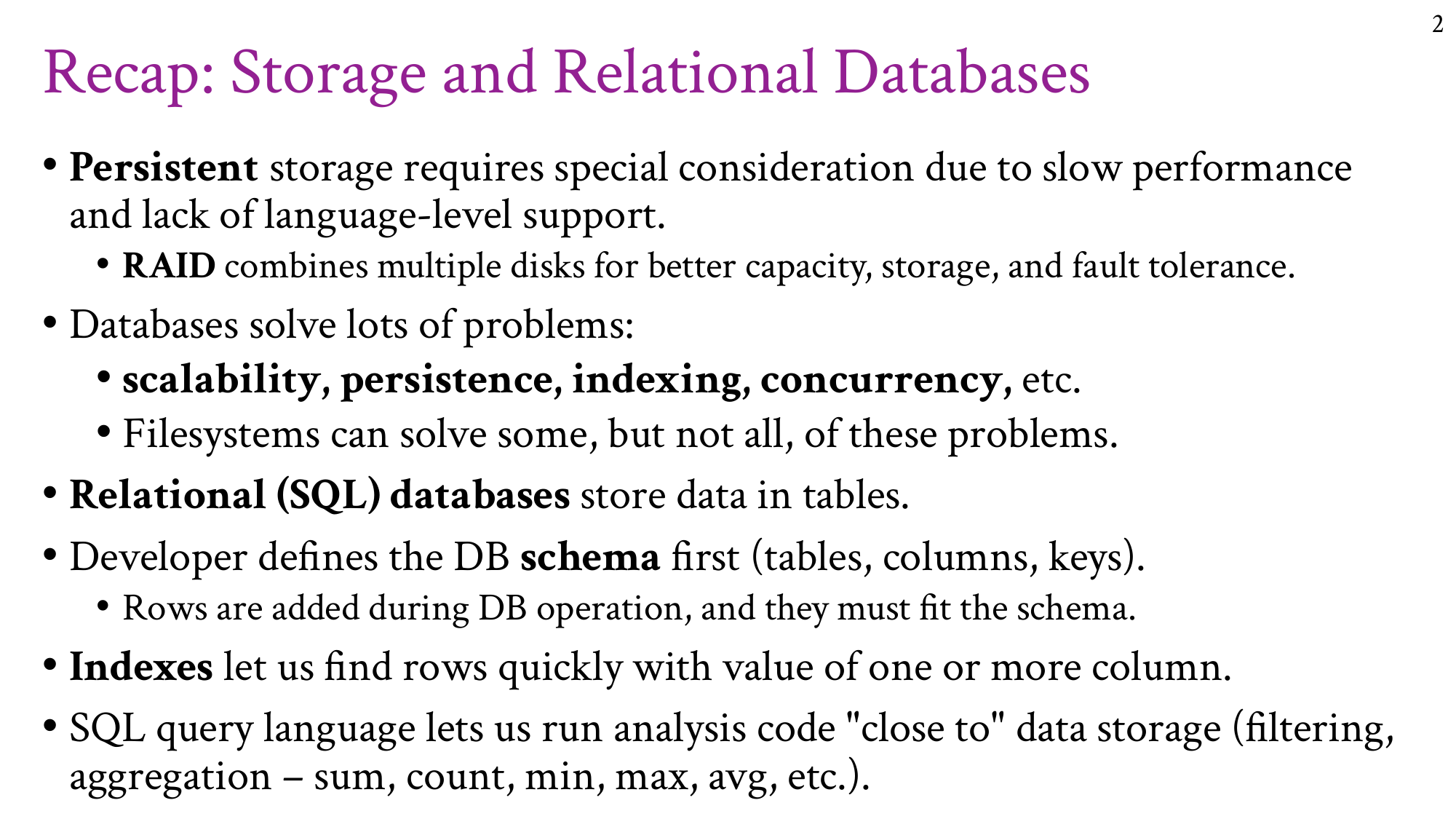

# Recap: Storage and Relational Databases
Persistent storage requires special consideration due to slow performance and lack of language-level support.
RAID combines multiple disks for better capacity, storage, and fault tolerance.
Databases solve lots of problems:
scalability, persistence, indexing, concurrency, etc.
Filesystems can solve some, but not all, of these problems.
Relational (SQL) databases store data in tables.
Developer defines the DB schema first (tables, columns, keys).
Rows are added during DB operation, and they must fit the schema.
Indexes let us find rows quickly with value of one or more column.
SQL query language lets us run analysis code "close to" data storage (filtering, aggregation – sum, count, min, max, avg, etc.).